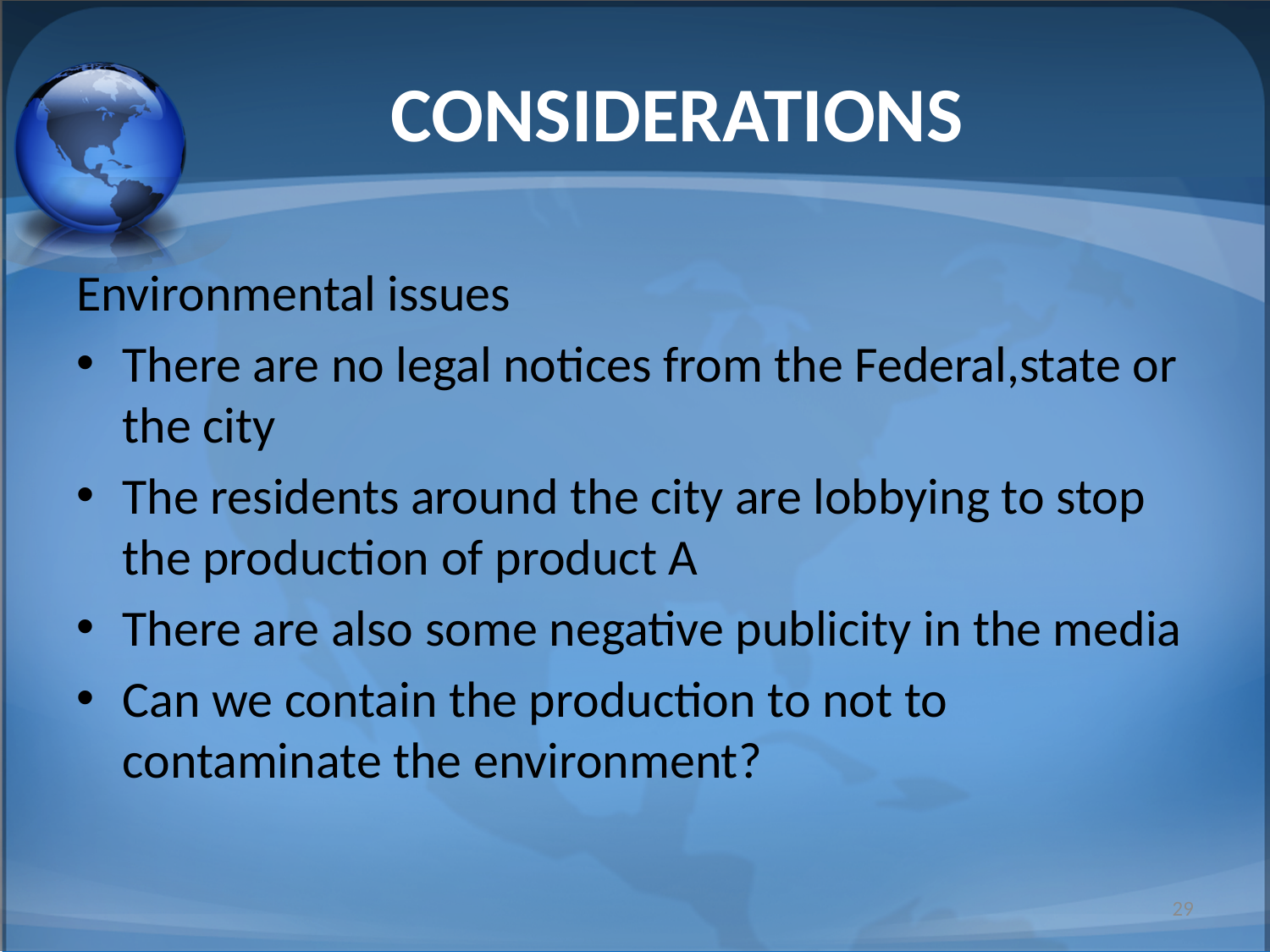

# CONSIDERATIONS
Environmental issues
There are no legal notices from the Federal,state or the city
The residents around the city are lobbying to stop the production of product A
There are also some negative publicity in the media
Can we contain the production to not to contaminate the environment?
29